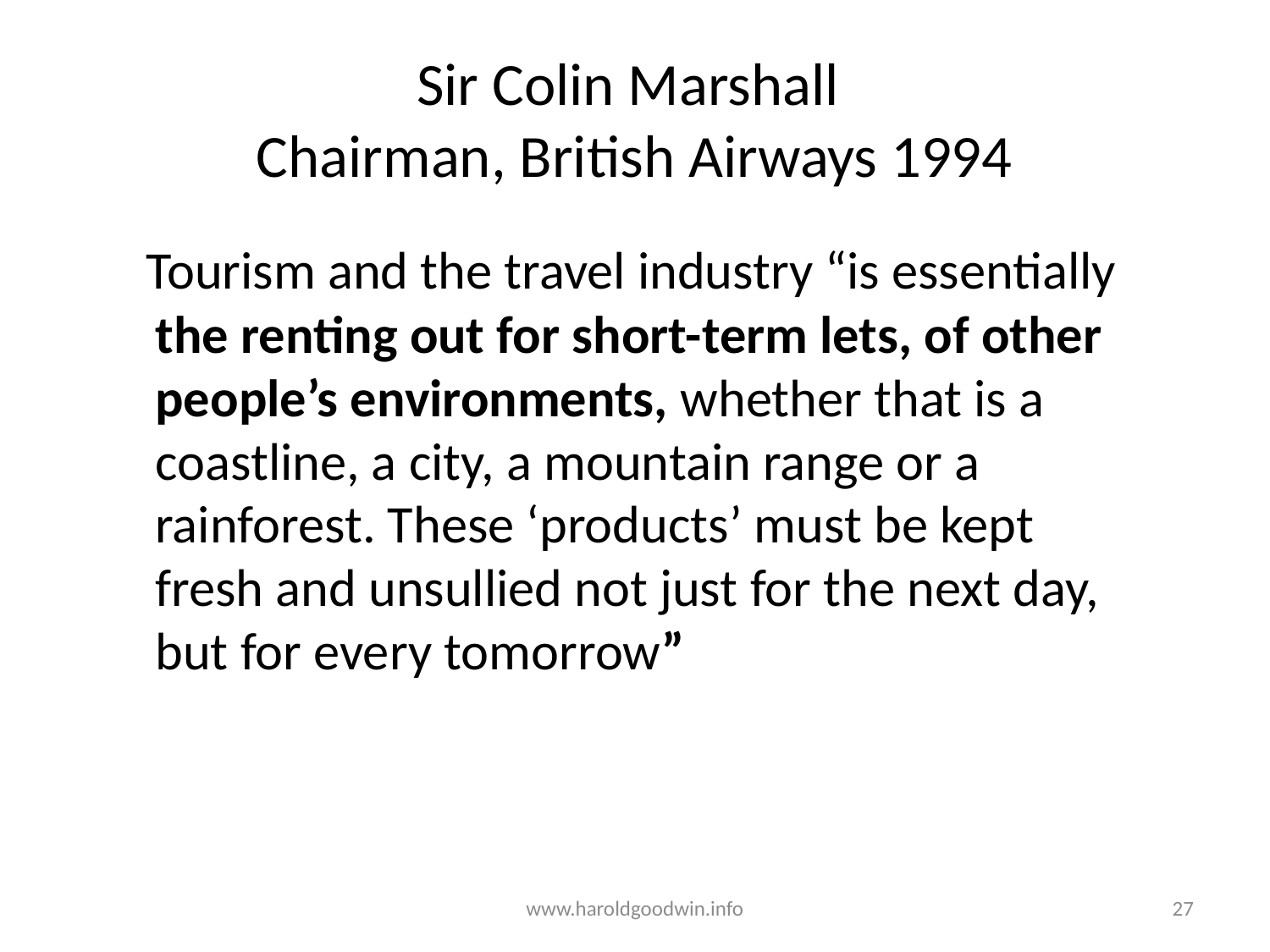

# Sir Colin Marshall Chairman, British Airways 1994
   Tourism and the travel industry “is essentially the renting out for short-term lets, of other people’s environments, whether that is a coastline, a city, a mountain range or a rainforest. These ‘products’ must be kept fresh and unsullied not just for the next day, but for every tomorrow”
www.haroldgoodwin.info
27